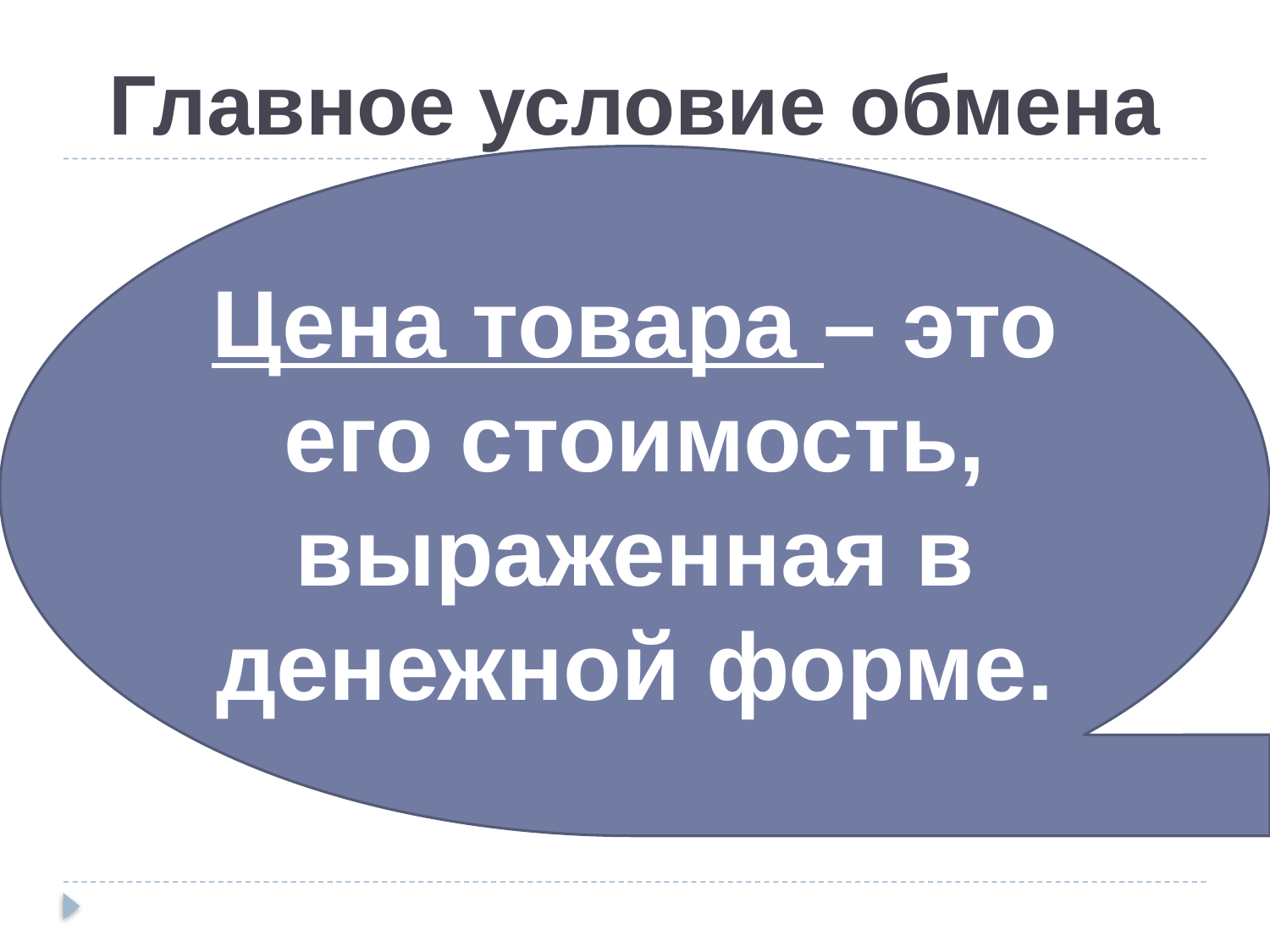

# Главное условие обмена
Цена товара – это его стоимость, выраженная в денежной форме.
Обмен должен быть равноценным, взаимовыгодным.